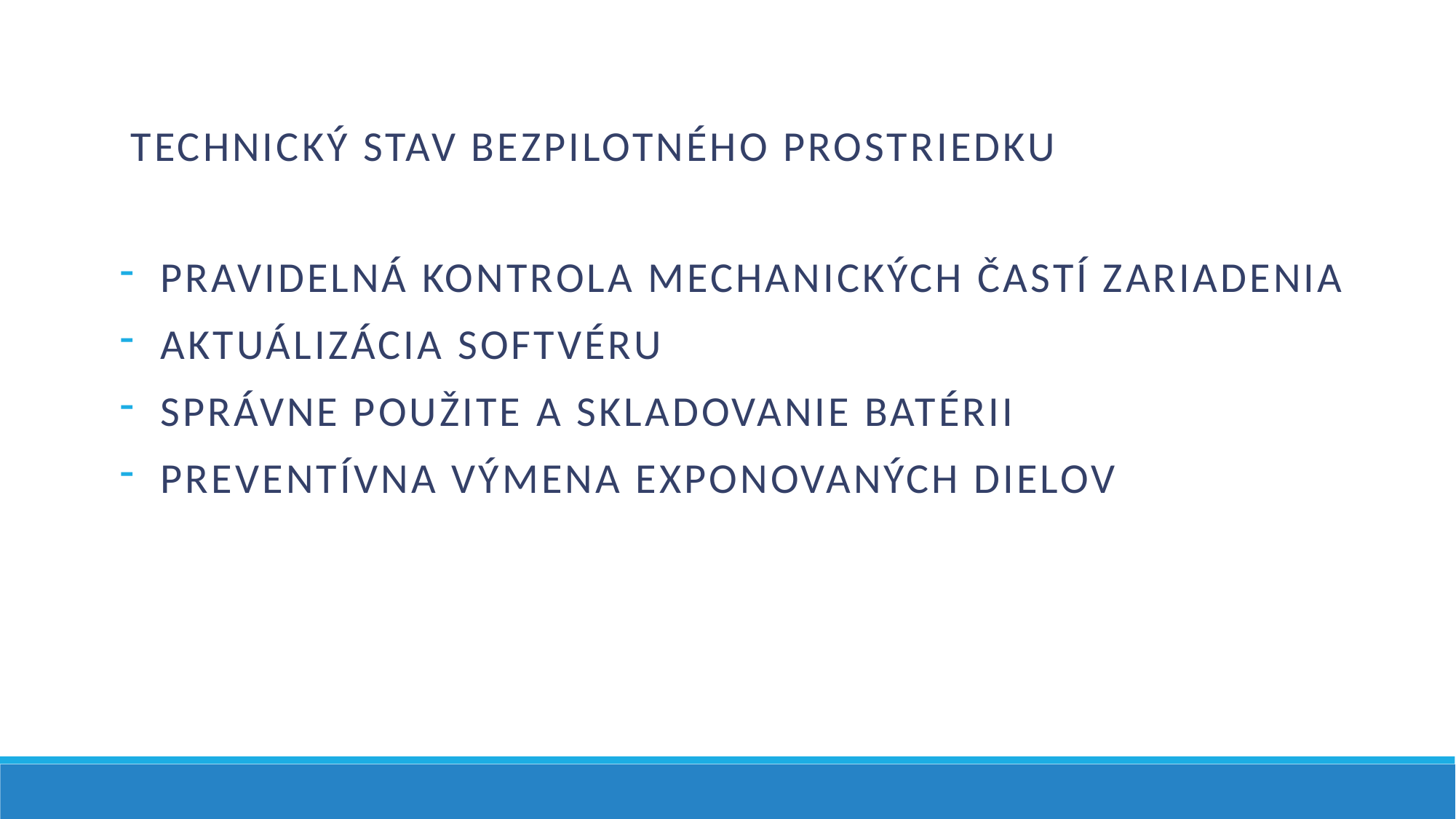

TECHNICKÝ STAV BEZPILOTNÉHO PROSTRIEDKU
PRAVIDELNÁ KONTROLA MECHANICKÝCH ČASTÍ ZARIADENIA
AKTUÁLIZÁCIA SOFTVÉRU
SPRÁVNE POUŽITE A SKLADOVANIE BATÉRII
PREVENTÍVNA VÝMENA EXPONOVANÝCH DIELOV